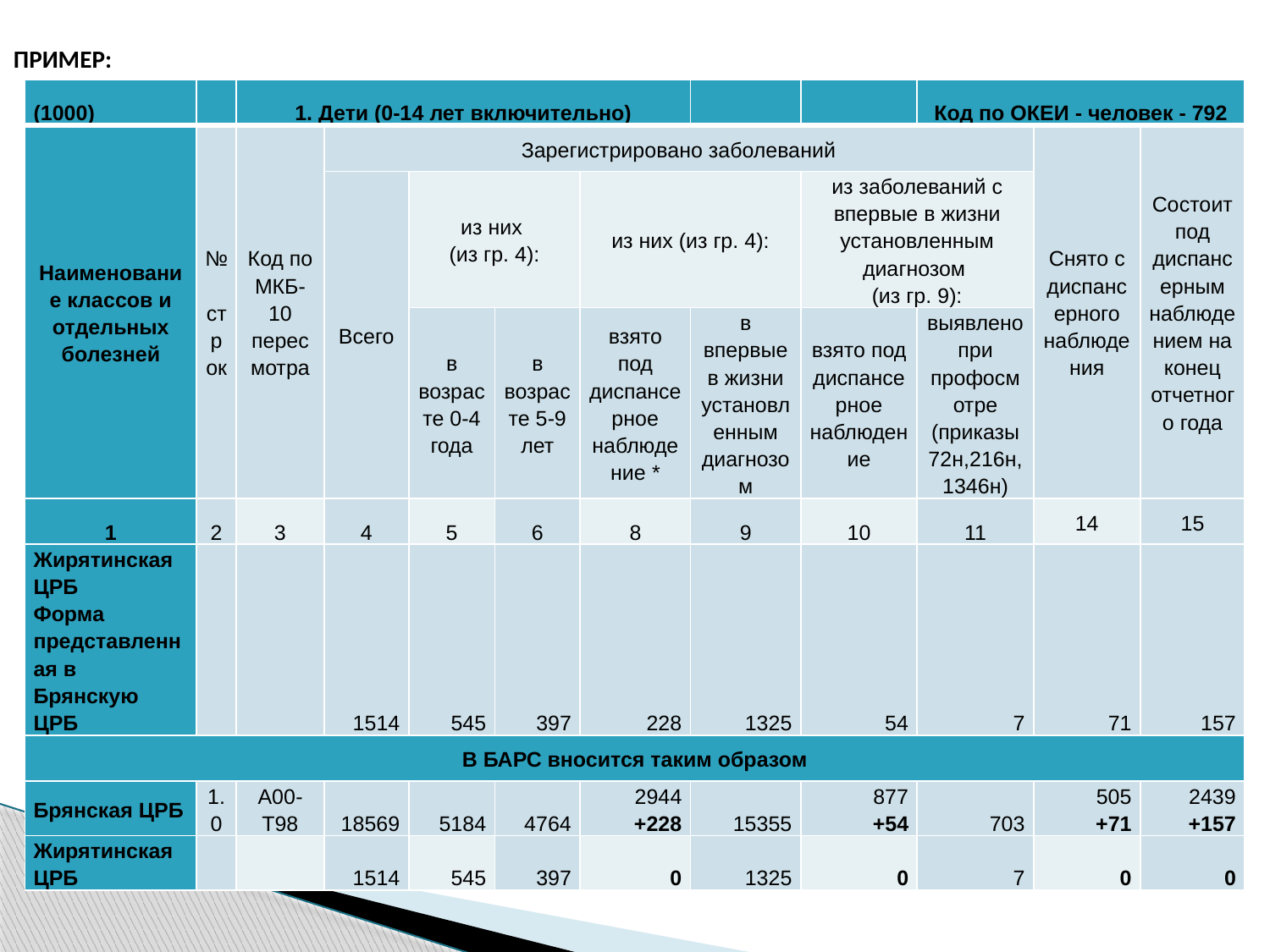

ПРИМЕР:
| (1000) |  | 1. Дети (0-14 лет включительно) |  |  |  |  |  |  | Код по ОКЕИ - человек - 792 |  |  |
| --- | --- | --- | --- | --- | --- | --- | --- | --- | --- | --- | --- |
| Наименование классов и отдельных болезней | № строк | Код по МКБ-10 пересмотра | Зарегистрировано заболеваний |  |  |  |  |  |  | Снято с диспансерного наблюдения | Состоит под диспансерным наблюдением на конец отчетного года |
|  |  |  | Всего | из них (из гр. 4): |  | из них (из гр. 4): |  | из заболеваний с впервые в жизни установленным диагнозом (из гр. 9): |  |  |  |
|  |  |  |  | в возрасте 0-4 года | в возрасте 5-9 лет | взято под диспансерное наблюдение \* | в впервые в жизни установленным диагнозом | взято под диспансерное наблюдение | выявлено при профосмотре (приказы 72н,216н,1346н) |  |  |
| 1 | 2 | 3 | 4 | 5 | 6 | 8 | 9 | 10 | 11 | 14 | 15 |
| Жирятинская ЦРБ Форма представленная в Брянскую ЦРБ |  |  | 1514 | 545 | 397 | 228 | 1325 | 54 | 7 | 71 | 157 |
| В БАРС вносится таким образом |  |  |  |  |  |  |  |  |  |  |  |
| Брянская ЦРБ | 1.0 | А00-Т98 | 18569 | 5184 | 4764 | 2944 +228 | 15355 | 877 +54 | 703 | 505 +71 | 2439 +157 |
| Жирятинская ЦРБ |  |  | 1514 | 545 | 397 | 0 | 1325 | 0 | 7 | 0 | 0 |